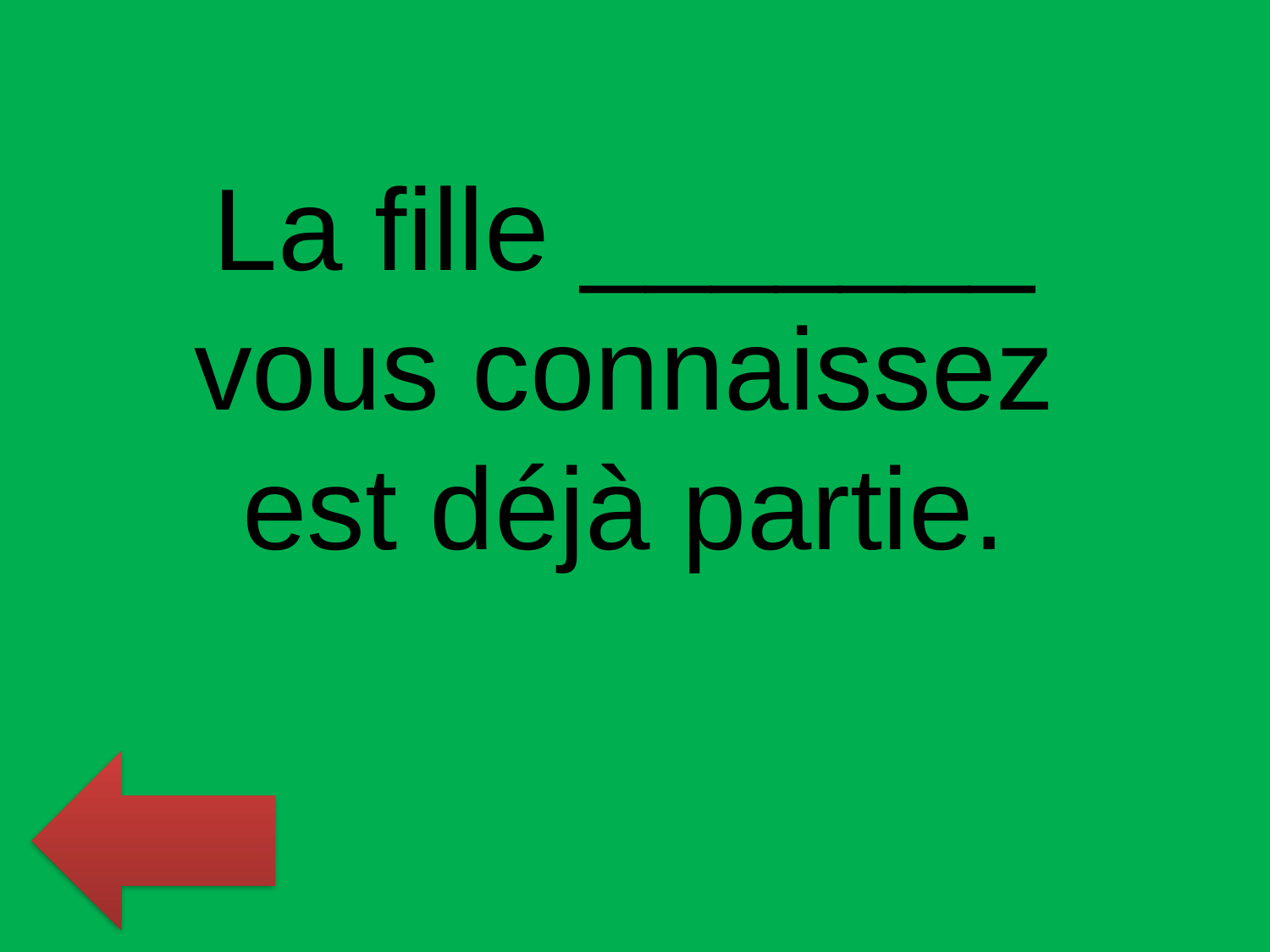

La fille _______ vous connaissez est déjà partie.